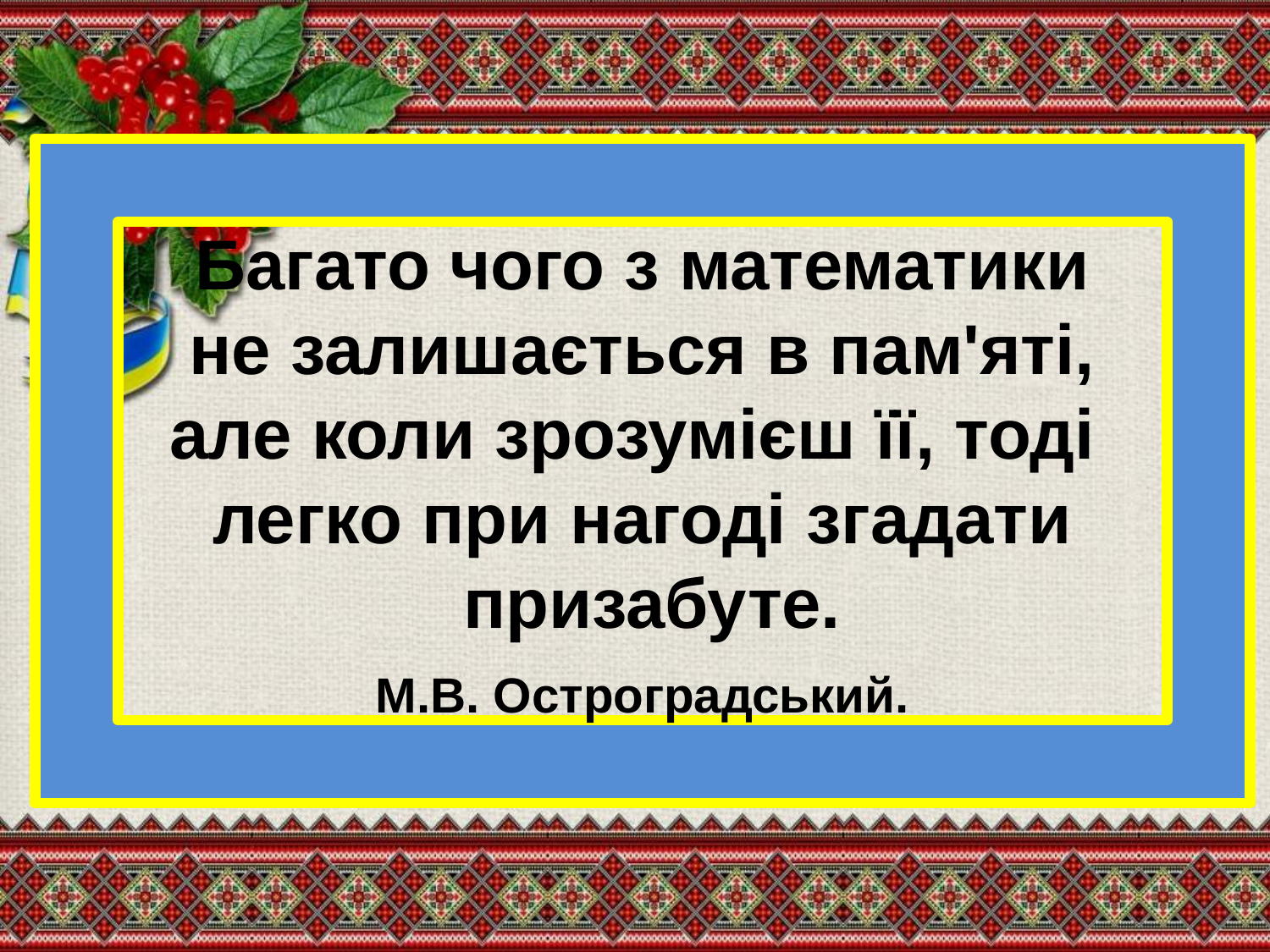

#
Багато чого з математики
 не залишається в пам'яті,
але коли зрозумієш її, тоді
легко при нагоді згадати
 призабуте.

М.В. Остроградський.